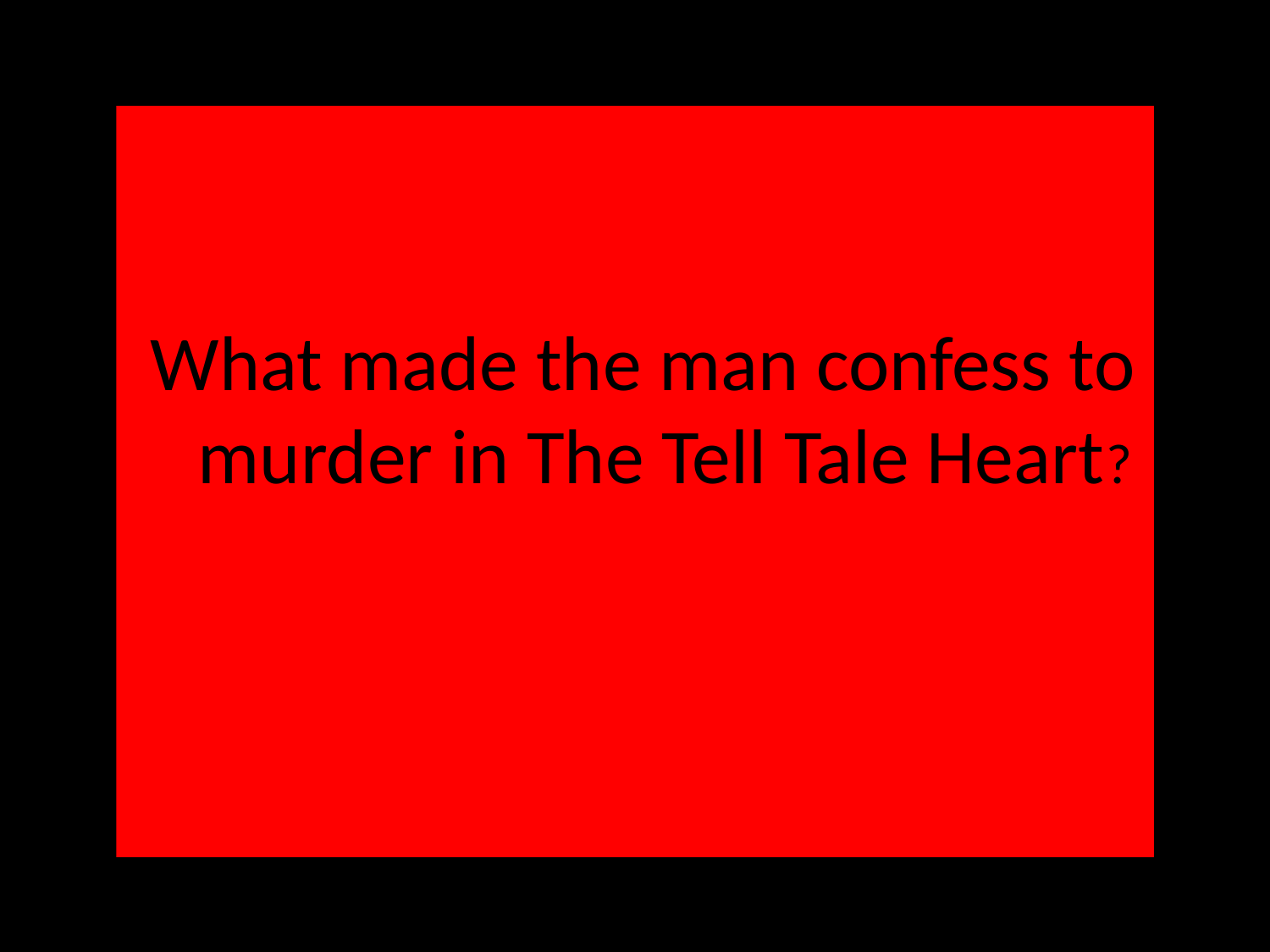

What made the man confess to murder in The Tell Tale Heart?